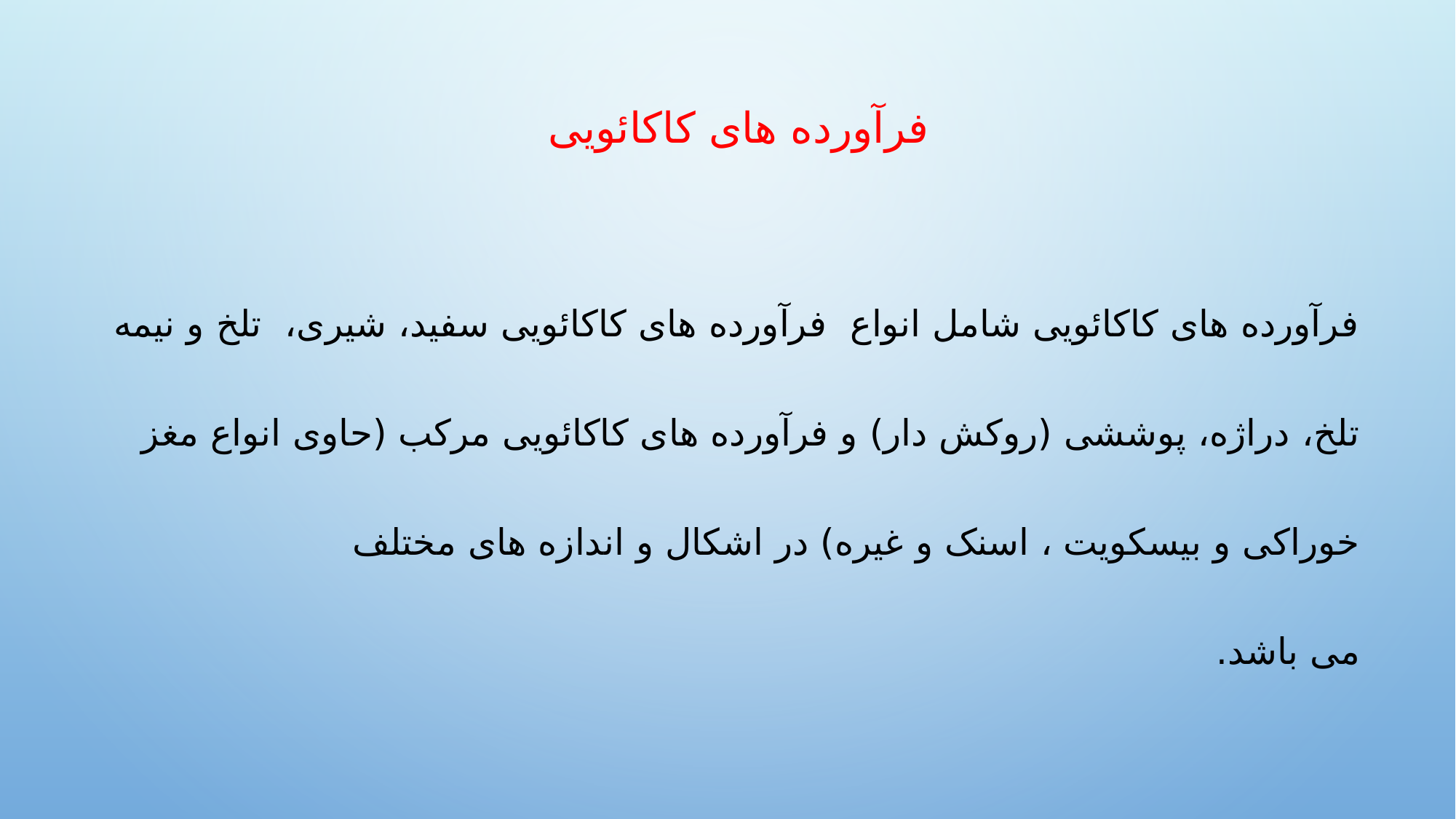

# فرآورده های کاکائویی
فرآورده های کاکائویی شامل انواع  فرآورده های کاکائویی سفید، شیری،  تلخ و نیمه تلخ، دراژه، پوششی (روکش دار) و فرآورده های کاکائویی مرکب (حاوی انواع مغز خوراکی و بیسکویت ، اسنک و غیره) در اشکال و اندازه های مختلف
می باشد.